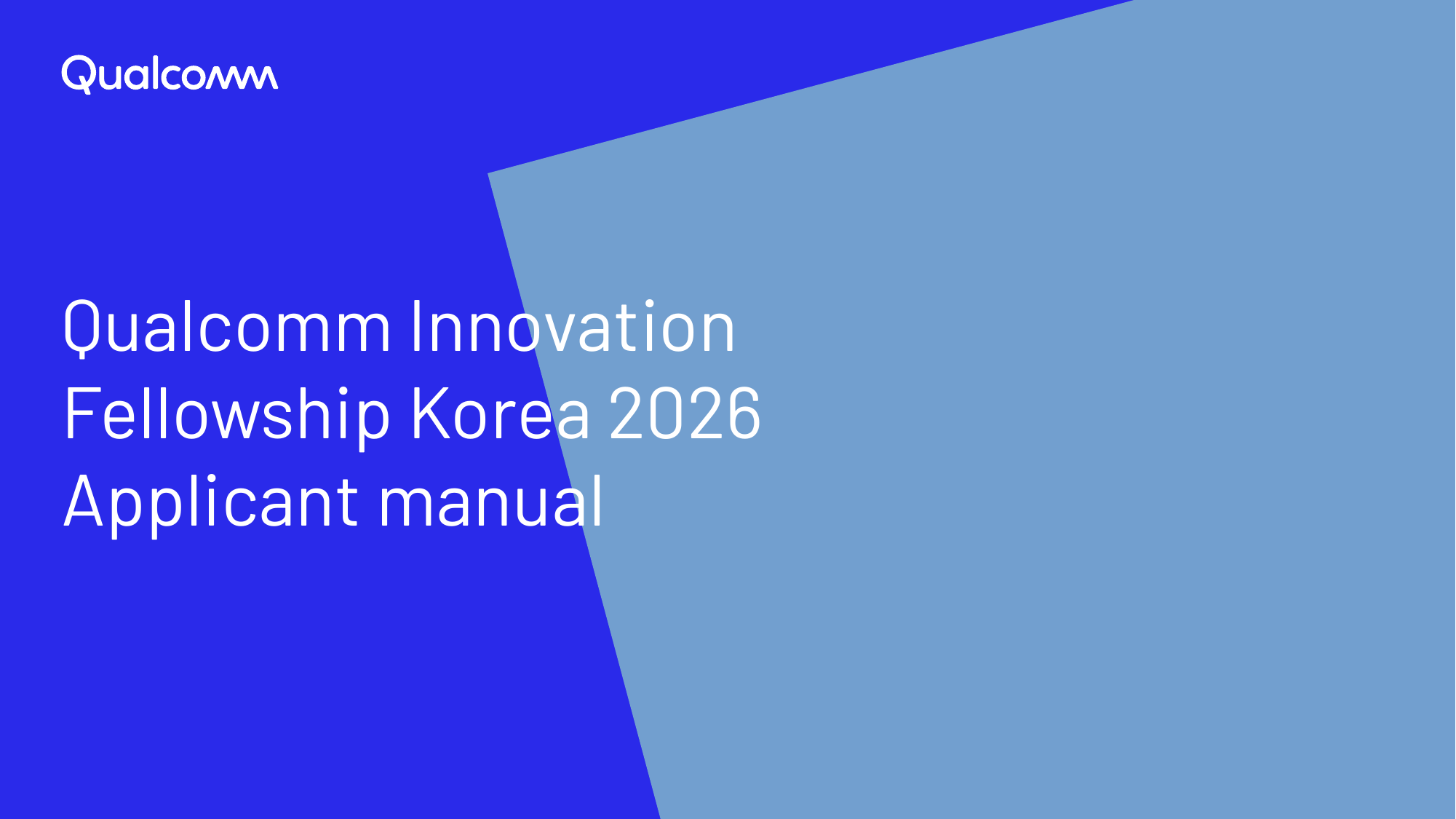

# Qualcomm Innovation Fellowship Korea 2026 Applicant manual